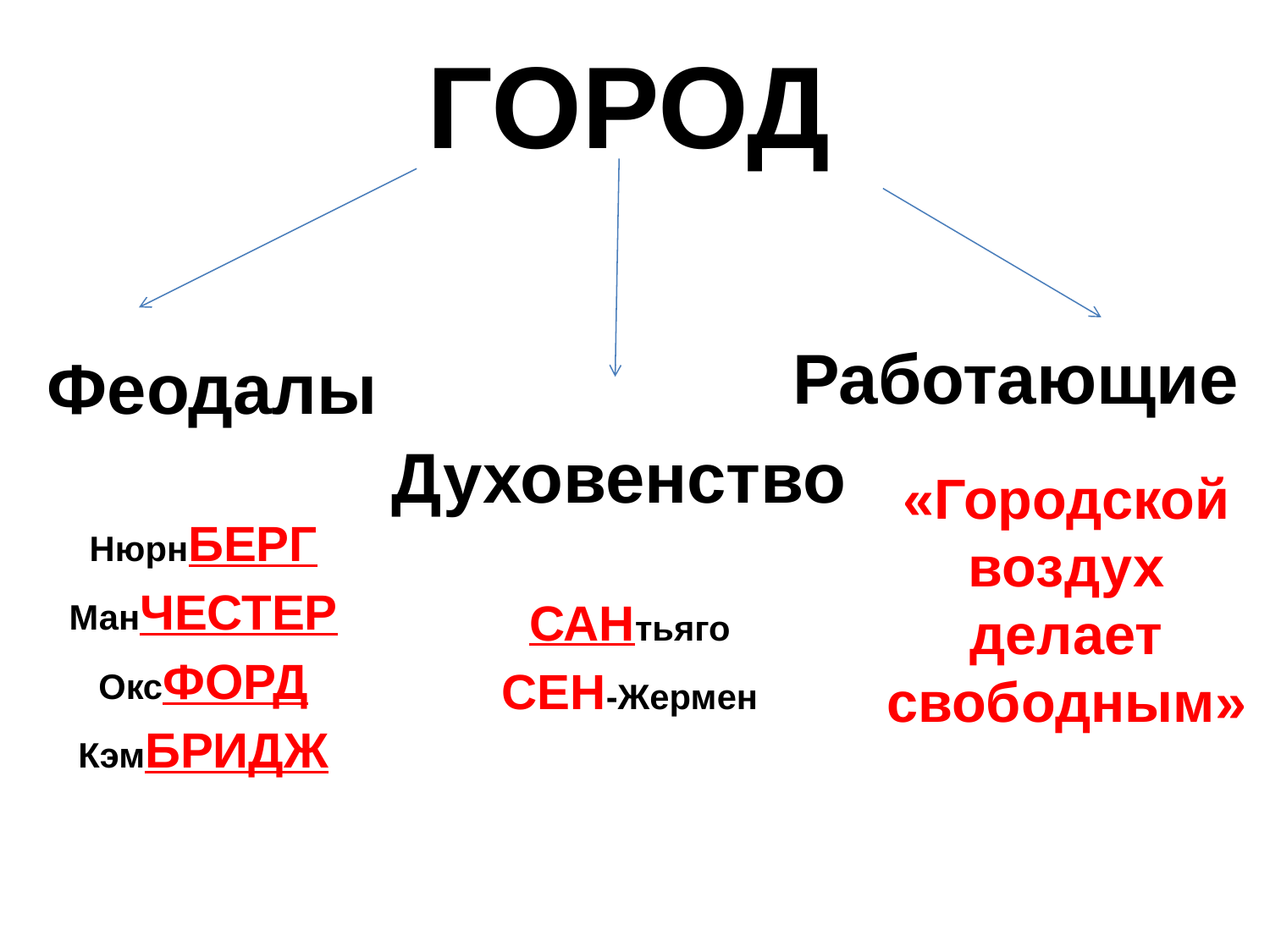

# ГОРОД
Работающие
Феодалы
Духовенство
«Городской воздух делает свободным»

НюрнБЕРГ
МанЧЕСТЕР
ОксФОРД
КэмБРИДЖ

САНтьяго
СЕН-Жермен